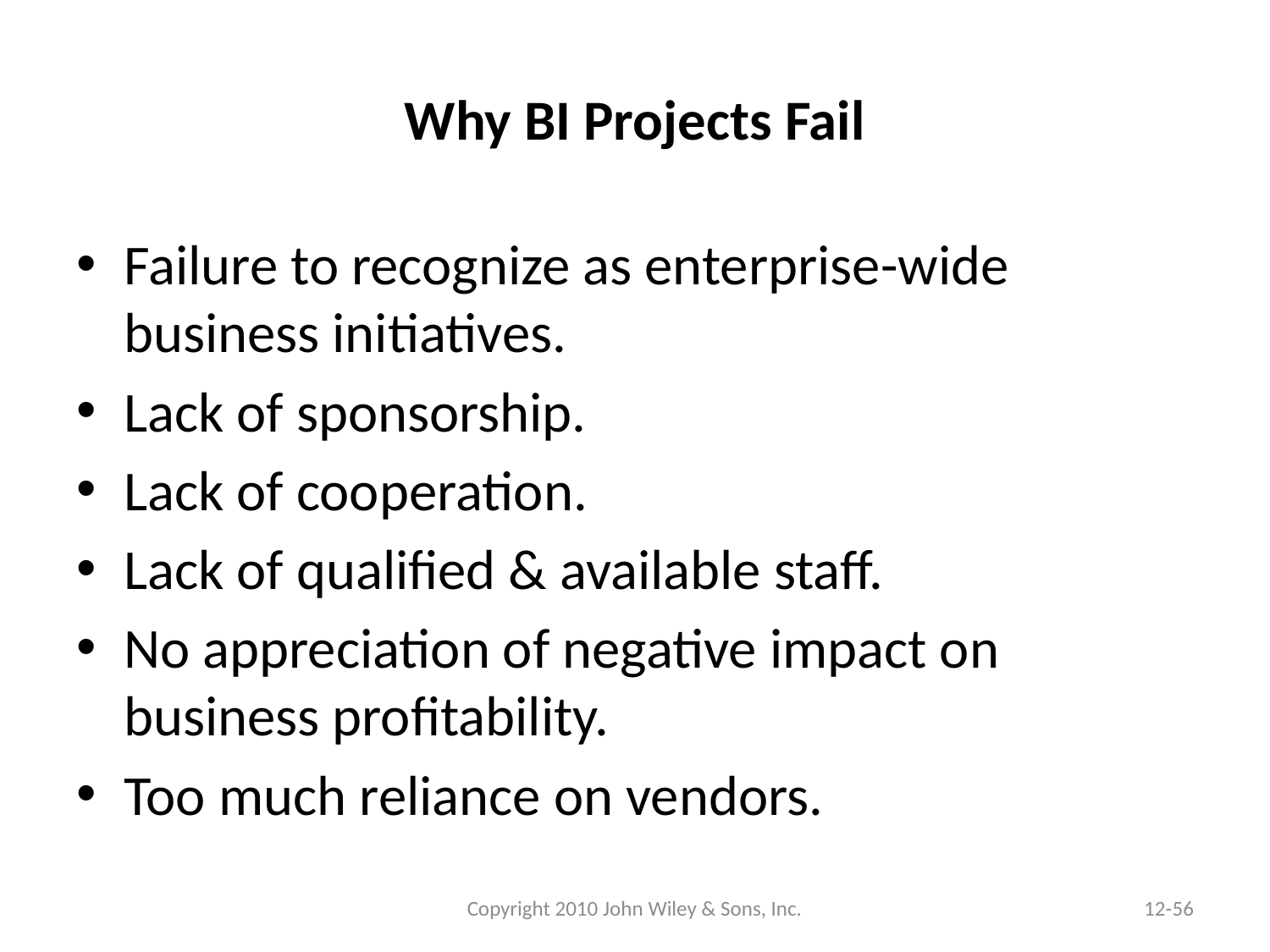

# Why BI Projects Fail
Failure to recognize as enterprise-wide business initiatives.
Lack of sponsorship.
Lack of cooperation.
Lack of qualified & available staff.
No appreciation of negative impact on business profitability.
Too much reliance on vendors.
Copyright 2010 John Wiley & Sons, Inc.
12-56